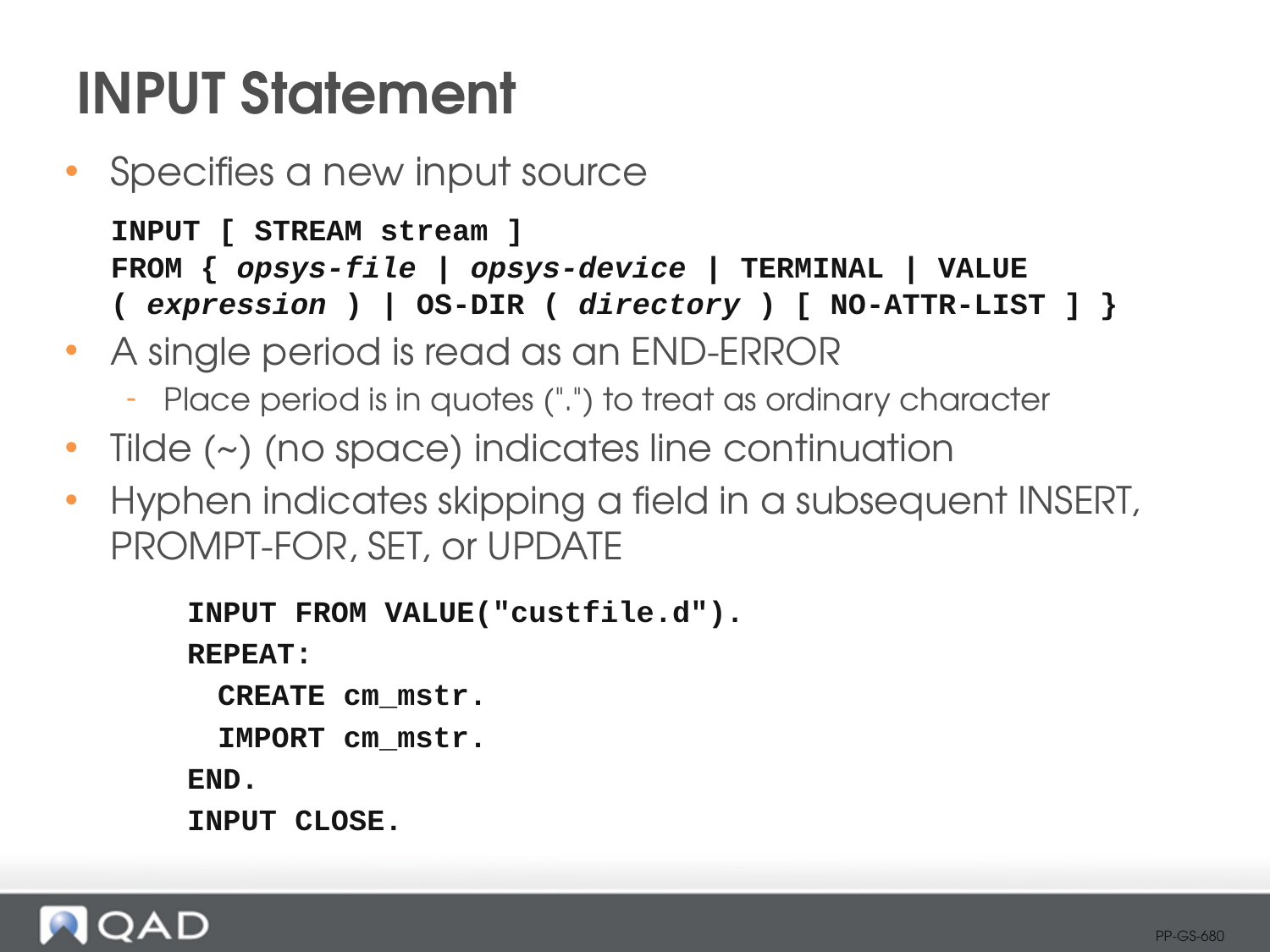

# INPUT Statement
Specifies a new input source
	INPUT [ STREAM stream ]
FROM { opsys-file | opsys-device | TERMINAL | VALUE
( expression ) | OS-DIR ( directory ) [ NO-ATTR-LIST ] }
A single period is read as an END-ERROR
Place period is in quotes (".") to treat as ordinary character
Tilde (~) (no space) indicates line continuation
Hyphen indicates skipping a field in a subsequent INSERT, PROMPT-FOR, SET, or UPDATE

INPUT FROM VALUE("custfile.d").
REPEAT:
	CREATE cm_mstr.
	IMPORT cm_mstr.
END.
INPUT CLOSE.

PP-GS-680